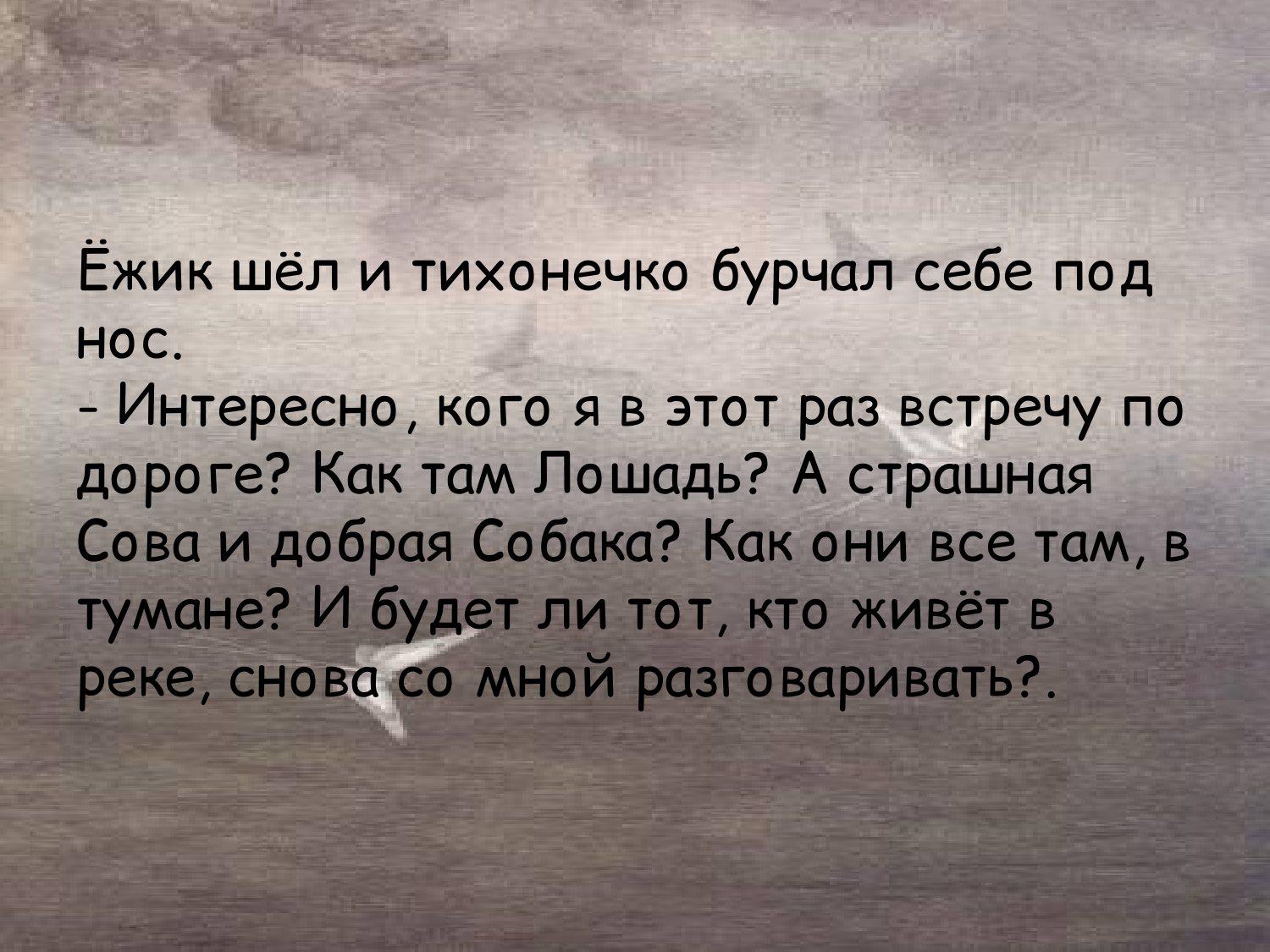

# Ёжик шёл и тихонечко бурчал себе под нос. - Интересно, кого я в этот раз встречу по дороге? Как там Лошадь? А страшная Сова и добрая Собака? Как они все там, в тумане? И будет ли тот, кто живёт в реке, снова со мной разговаривать?.